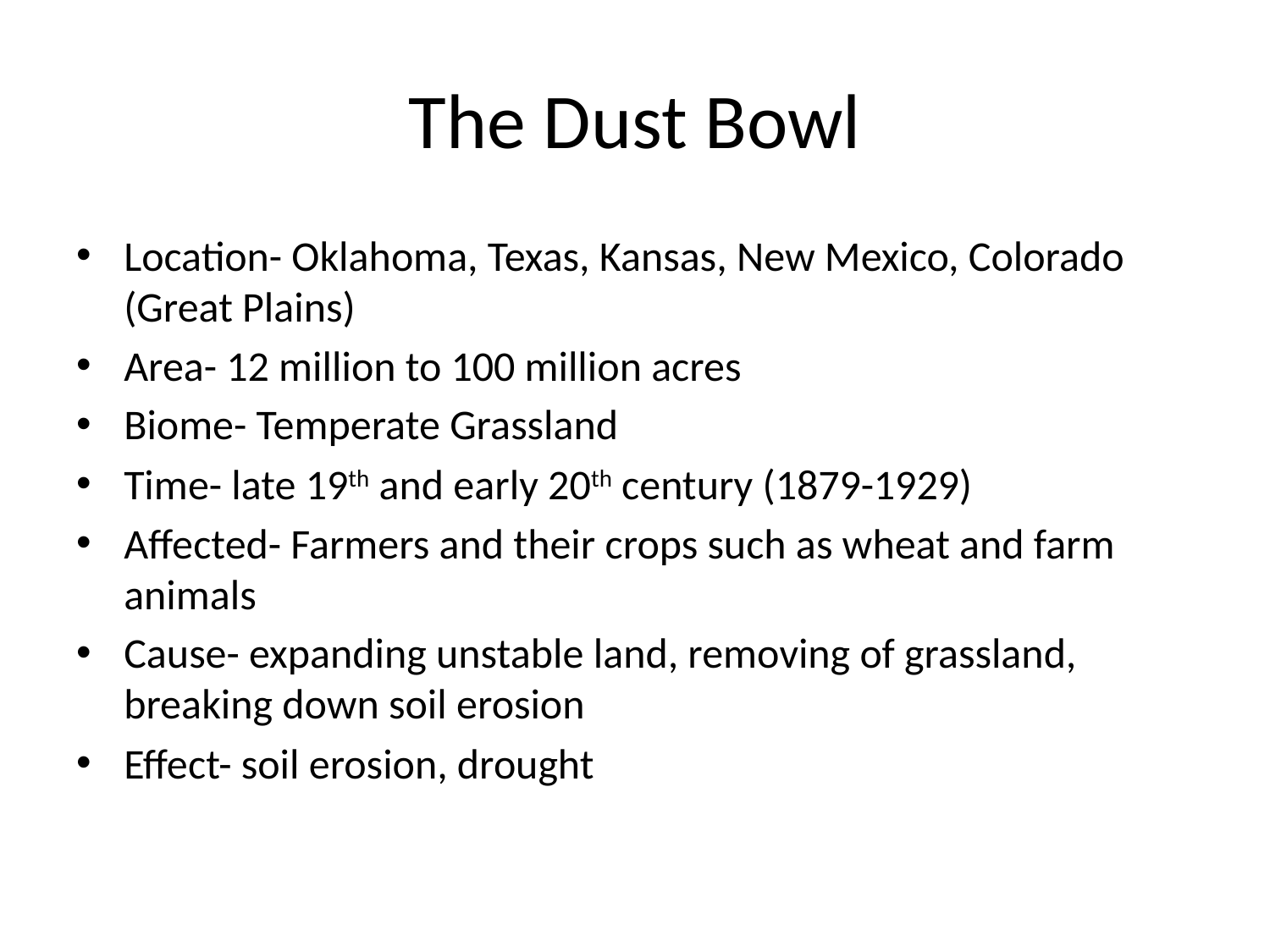

# The Dust Bowl
Location- Oklahoma, Texas, Kansas, New Mexico, Colorado (Great Plains)
Area- 12 million to 100 million acres
Biome- Temperate Grassland
Time- late 19th and early 20th century (1879-1929)
Affected- Farmers and their crops such as wheat and farm animals
Cause- expanding unstable land, removing of grassland, breaking down soil erosion
Effect- soil erosion, drought